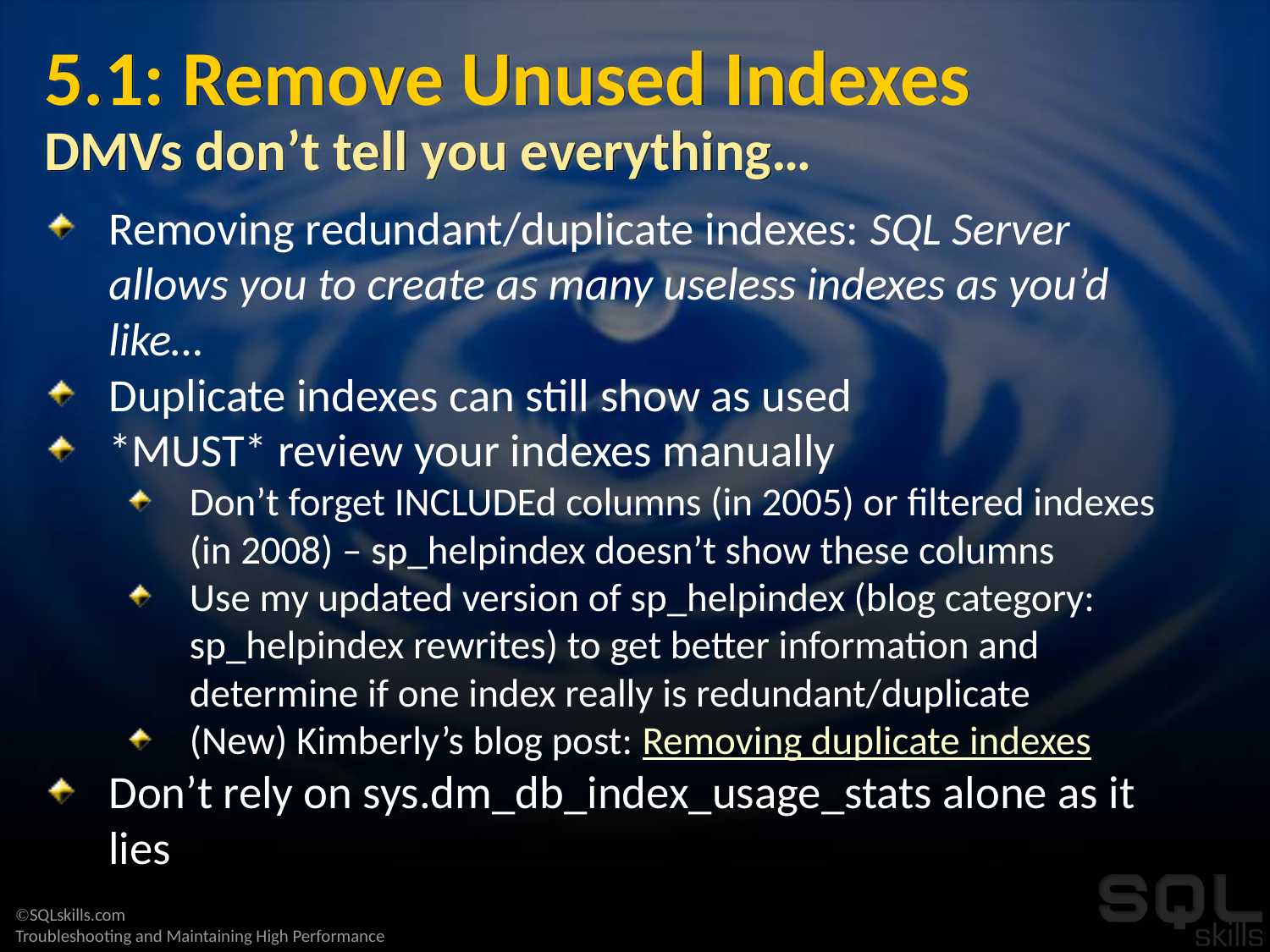

# 5.1: Remove Unused Indexes DMVs don’t tell you everything…
Removing redundant/duplicate indexes: SQL Server allows you to create as many useless indexes as you’d like…
Duplicate indexes can still show as used
*MUST* review your indexes manually
Don’t forget INCLUDEd columns (in 2005) or filtered indexes (in 2008) – sp_helpindex doesn’t show these columns
Use my updated version of sp_helpindex (blog category: sp_helpindex rewrites) to get better information and determine if one index really is redundant/duplicate
(New) Kimberly’s blog post: Removing duplicate indexes
Don’t rely on sys.dm_db_index_usage_stats alone as it lies